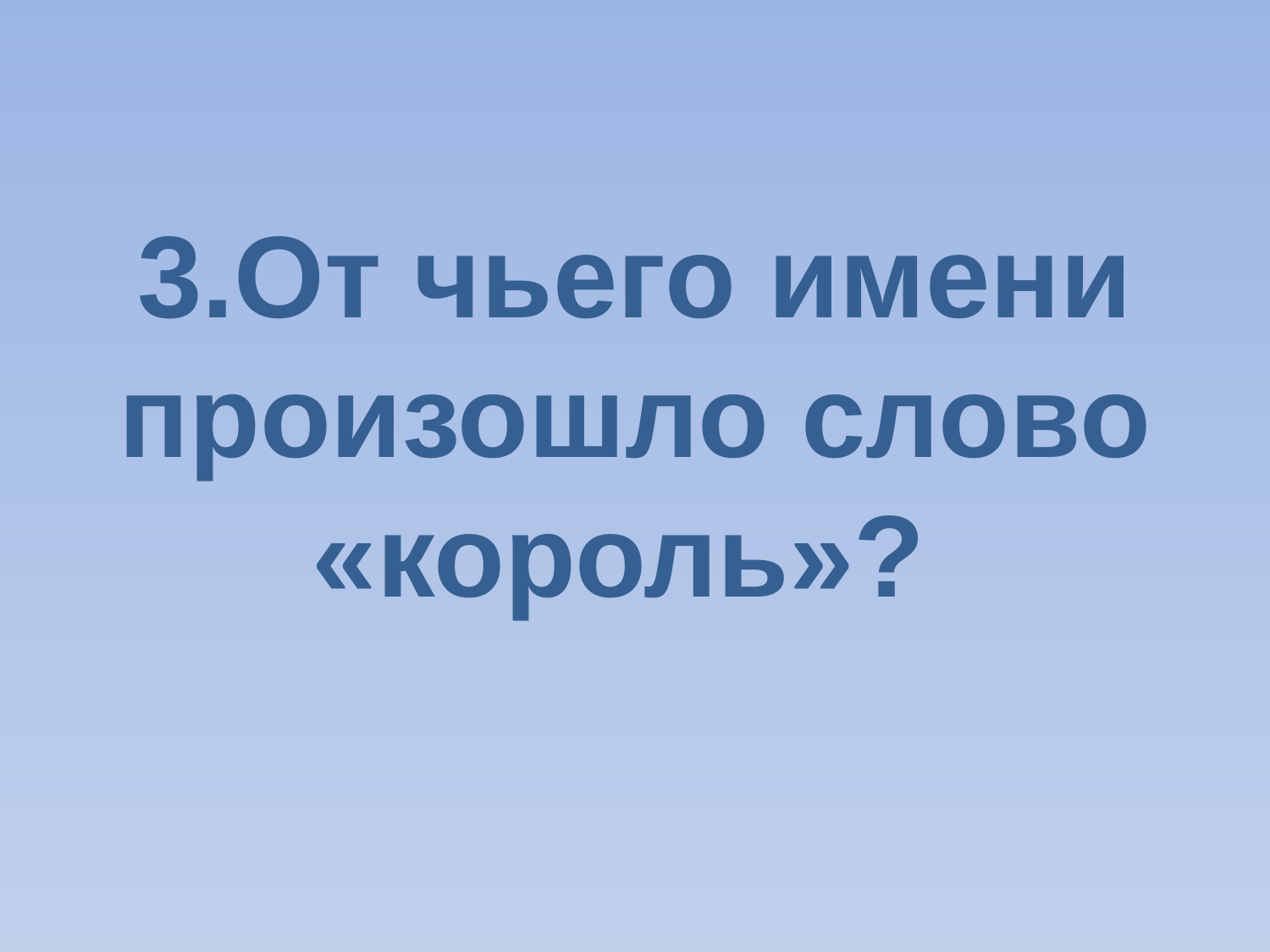

# 3.От чьего имени произошло слово «король»?